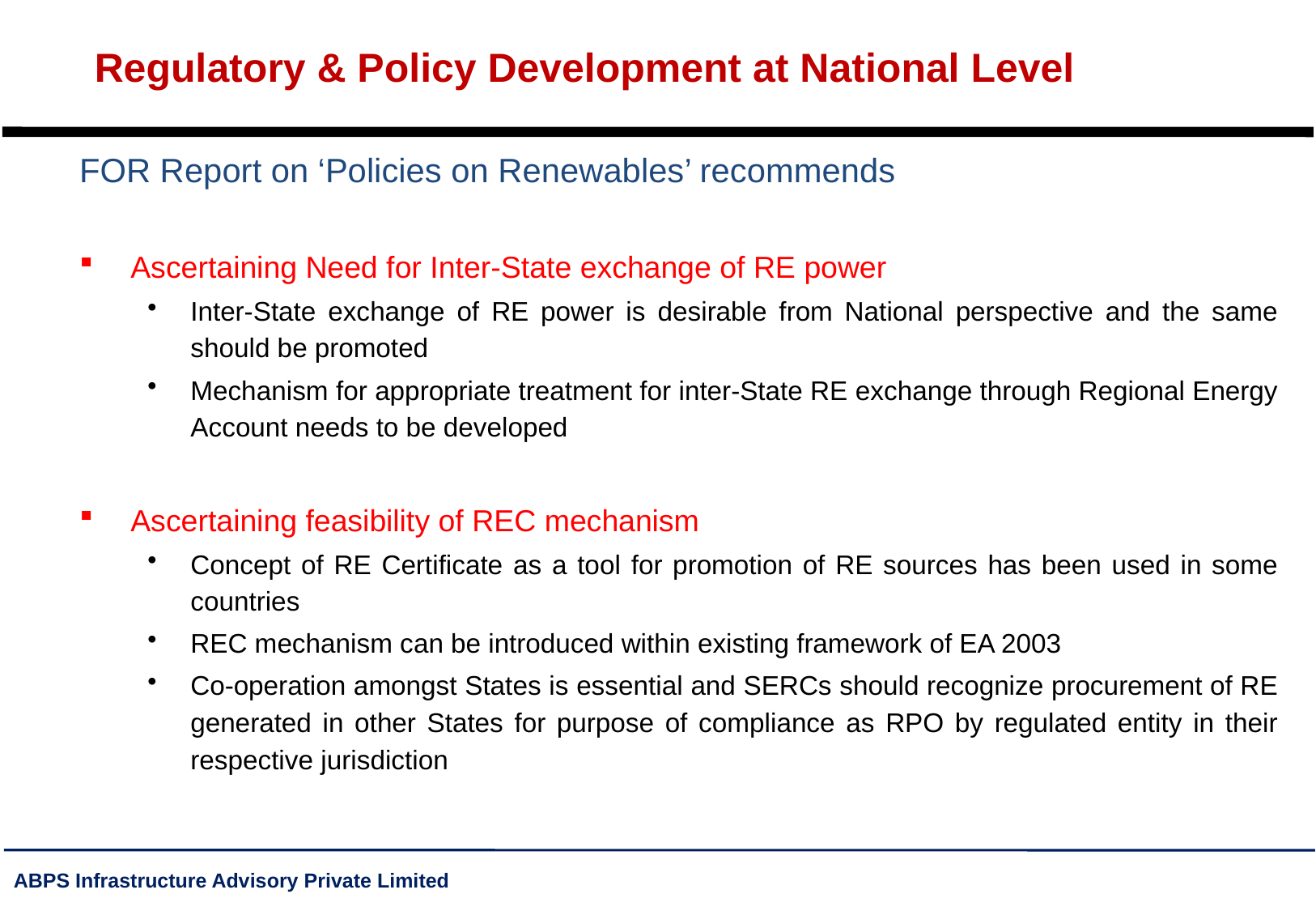

Regulatory & Policy Development at National Level
FOR Report on ‘Policies on Renewables’ recommends

Ascertaining Need for Inter-State exchange of RE power
Inter-State exchange of RE power is desirable from National perspective and the same should be promoted
Mechanism for appropriate treatment for inter-State RE exchange through Regional Energy Account needs to be developed

Ascertaining feasibility of REC mechanism
Concept of RE Certificate as a tool for promotion of RE sources has been used in some countries
REC mechanism can be introduced within existing framework of EA 2003
Co-operation amongst States is essential and SERCs should recognize procurement of RE generated in other States for purpose of compliance as RPO by regulated entity in their respective jurisdiction